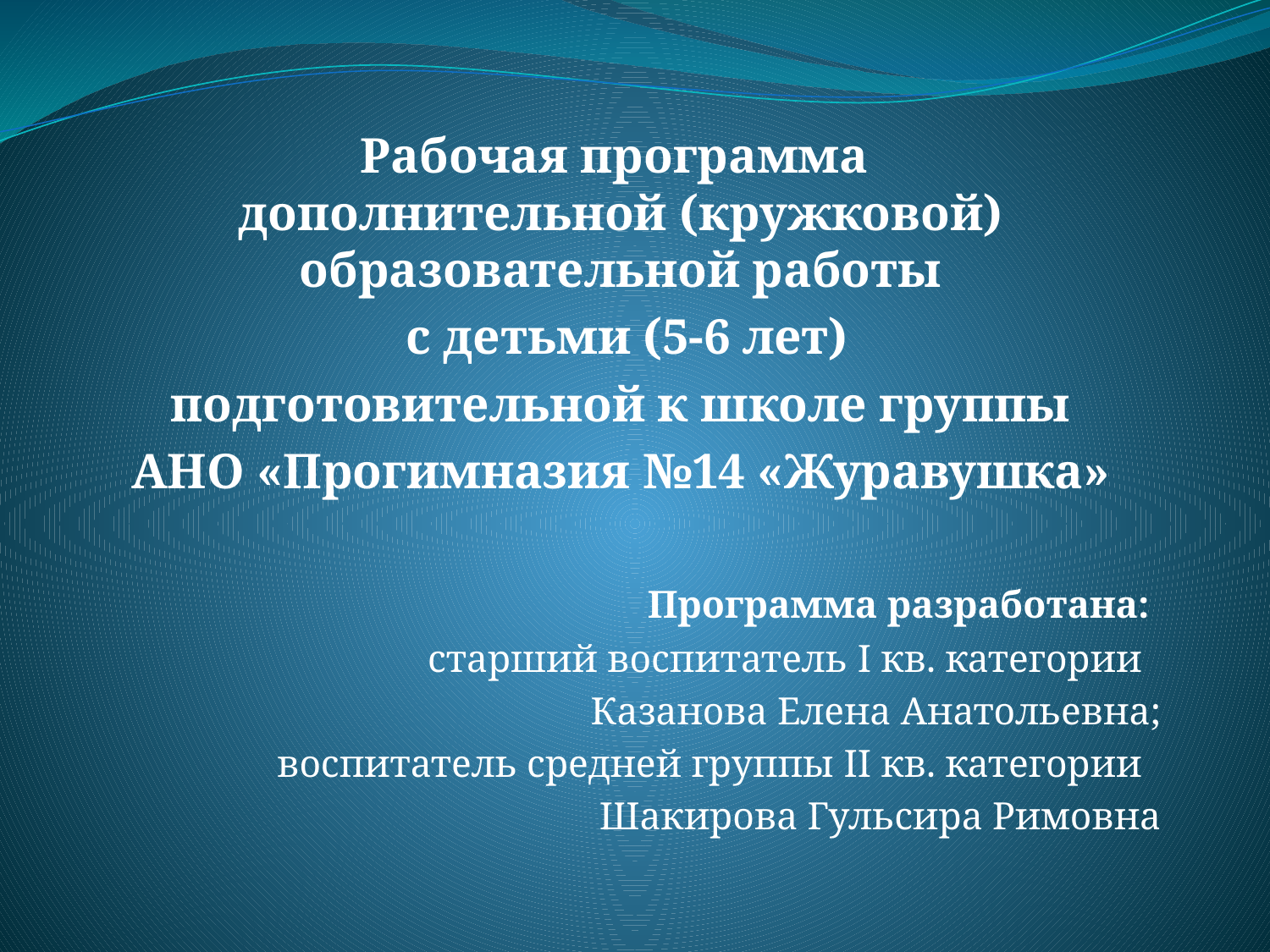

Рабочая программа
дополнительной (кружковой) образовательной работы
 с детьми (5-6 лет)
подготовительной к школе группы
АНО «Прогимназия №14 «Журавушка»

Программа разработана:
старший воспитатель I кв. категории
Казанова Елена Анатольевна;
воспитатель средней группы II кв. категории
Шакирова Гульсира Римовна

#